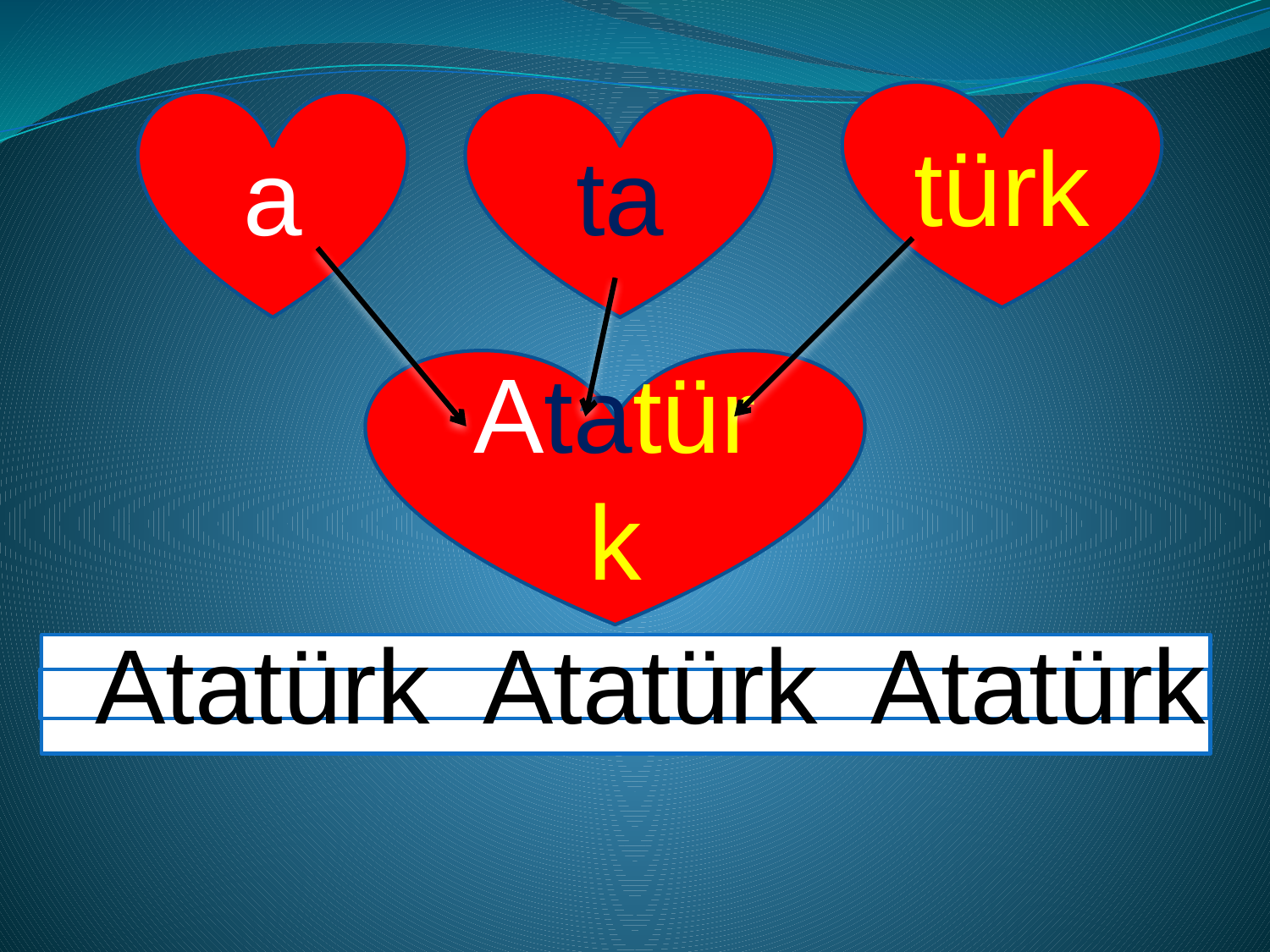

türk
a
ta

Atatürk

   Atatürk  Atatürk  Atatürk